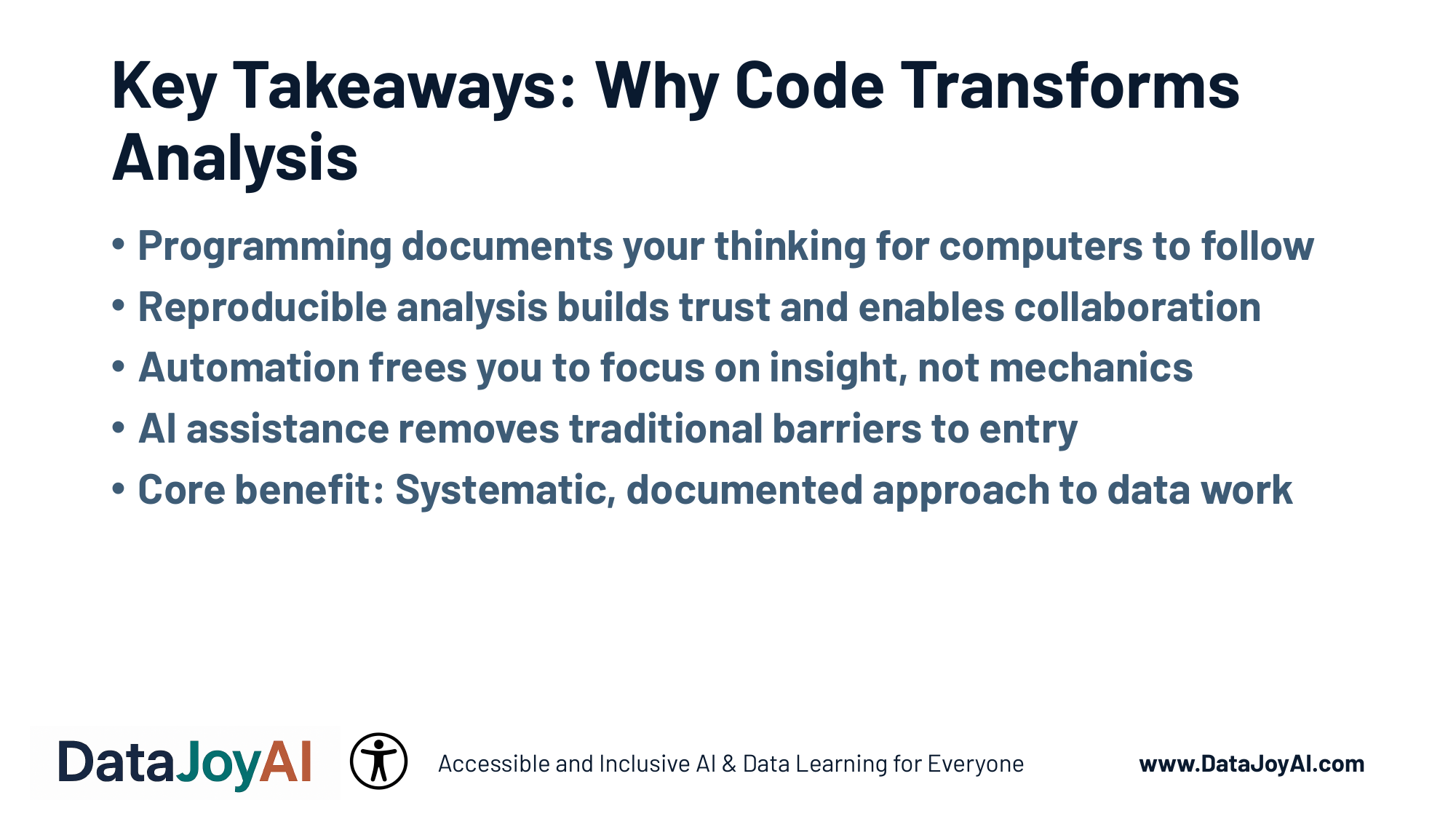

# Key Takeaways: Why Code Transforms Analysis
Programming documents your thinking for computers to follow
Reproducible analysis builds trust and enables collaboration
Automation frees you to focus on insight, not mechanics
AI assistance removes traditional barriers to entry
Core benefit: Systematic, documented approach to data work